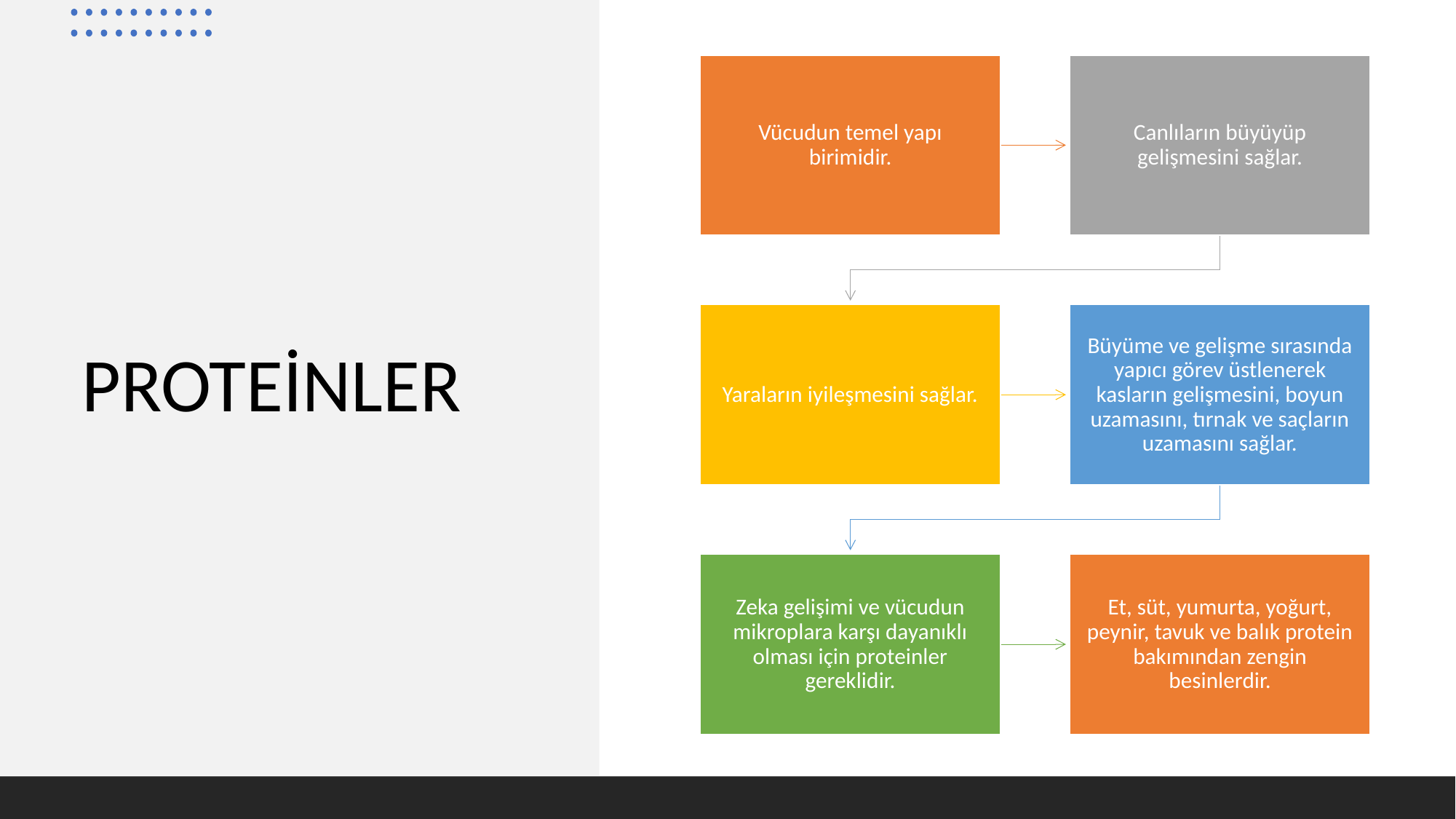

Vücudun temel yapı birimidir.

Canlıların büyüyüp gelişmesini sağlar.

Yaraların iyileşmesini sağlar.

Büyüme ve gelişme sırasında yapıcı görev üstlenerek kasların gelişmesini, boyun uzamasını, tırnak ve saçların uzamasını sağlar.

Zeka gelişimi ve vücudun mikroplara karşı dayanıklı olması için proteinler gereklidir.
Et, süt, yumurta, yoğurt, peynir, tavuk ve balık protein bakımından zengin besinlerdir.
# PROTEİNLER